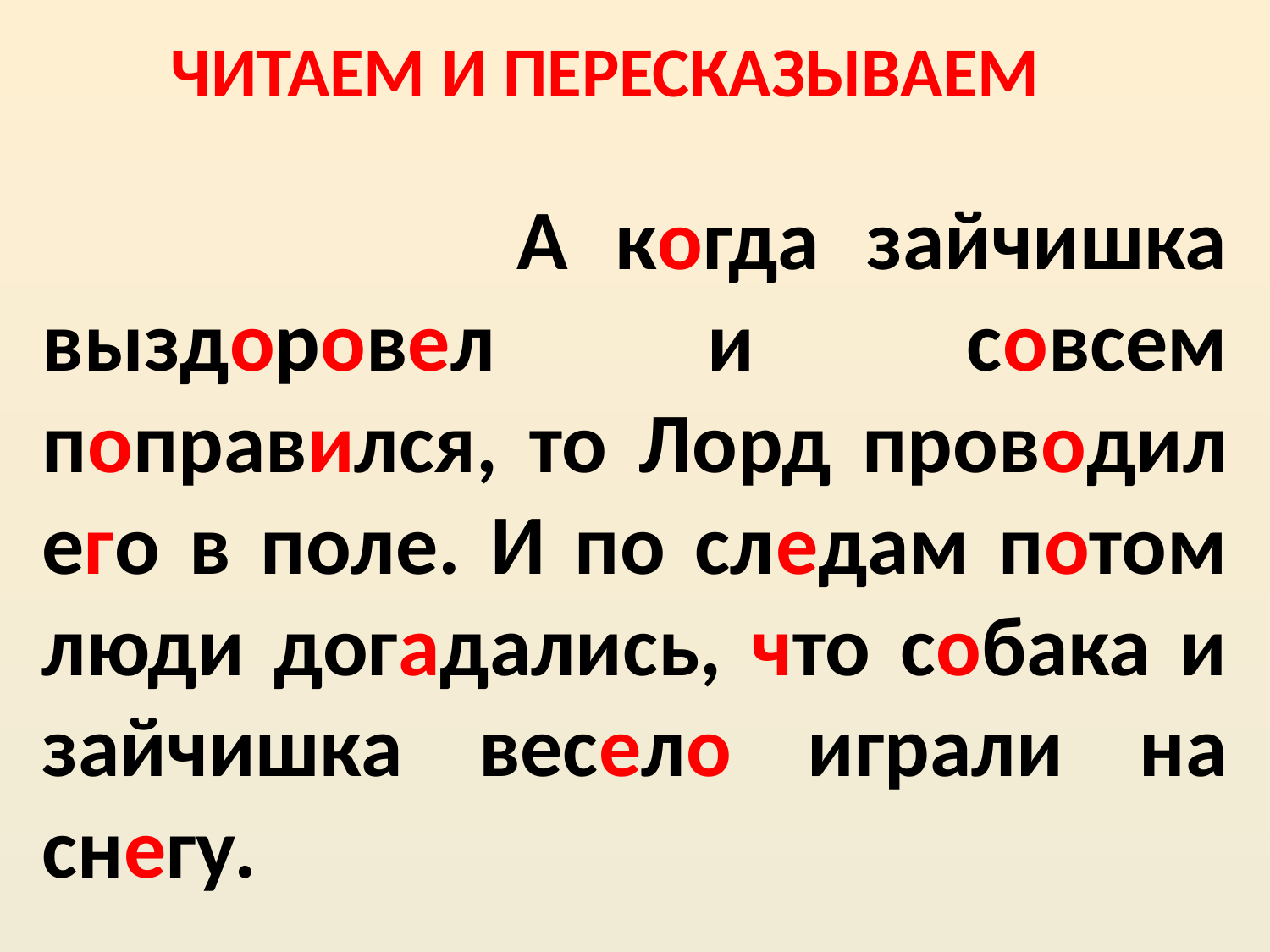

ЧИТАЕМ И ПЕРЕСКАЗЫВАЕМ
          А когда зайчишка выздоровел и совсем поправился, то Лорд проводил его в поле. И по следам потом люди догадались, что собака и зайчишка весело играли на снегу.